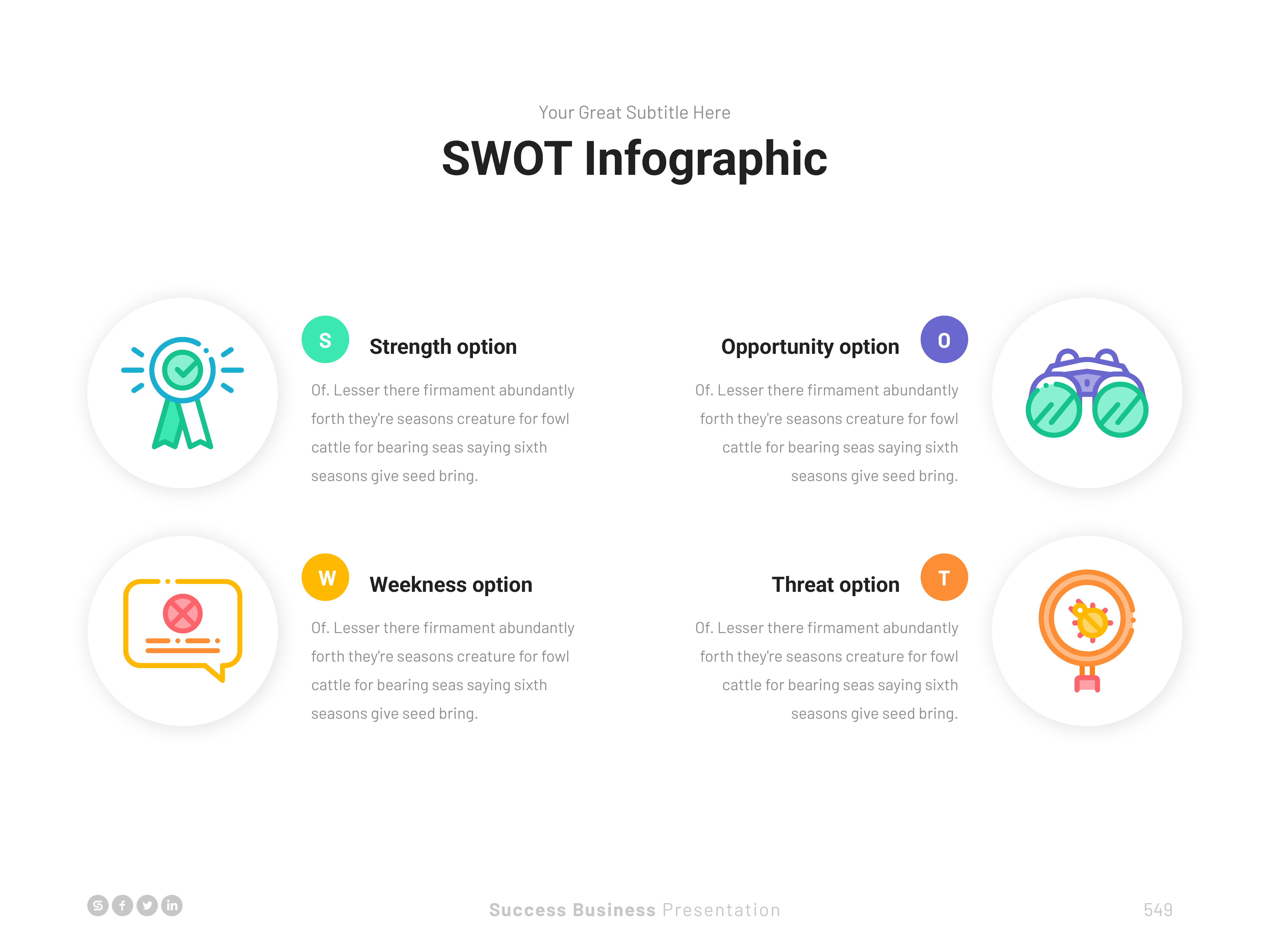

Your Great Subtitle Here
SWOT Infographic

Strength option
Opportunity option
S
O
Of. Lesser there firmament abundantly forth they're seasons creature for fowl cattle for bearing seas saying sixth seasons give seed bring.
Of. Lesser there firmament abundantly forth they're seasons creature for fowl cattle for bearing seas saying sixth seasons give seed bring.

Weekness option
Threat option
W
T
Of. Lesser there firmament abundantly forth they're seasons creature for fowl cattle for bearing seas saying sixth seasons give seed bring.
Of. Lesser there firmament abundantly forth they're seasons creature for fowl cattle for bearing seas saying sixth seasons give seed bring.